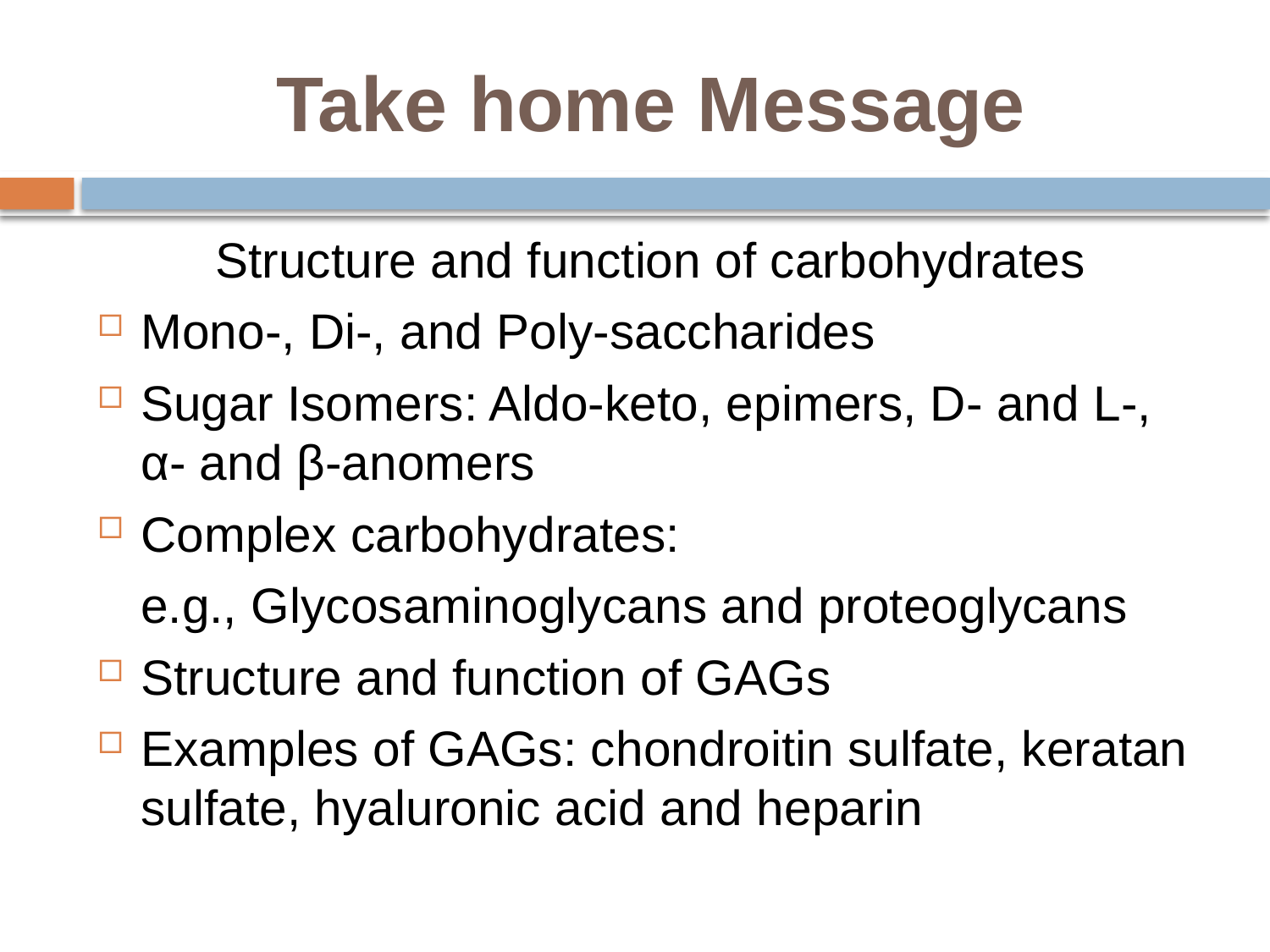

# Take home Message
Structure and function of carbohydrates
Mono-, Di-, and Poly-saccharides
Sugar Isomers: Aldo-keto, epimers, D- and L-, α- and β-anomers
Complex carbohydrates:
		e.g., Glycosaminoglycans and proteoglycans
Structure and function of GAGs
Examples of GAGs: chondroitin sulfate, keratan sulfate, hyaluronic acid and heparin